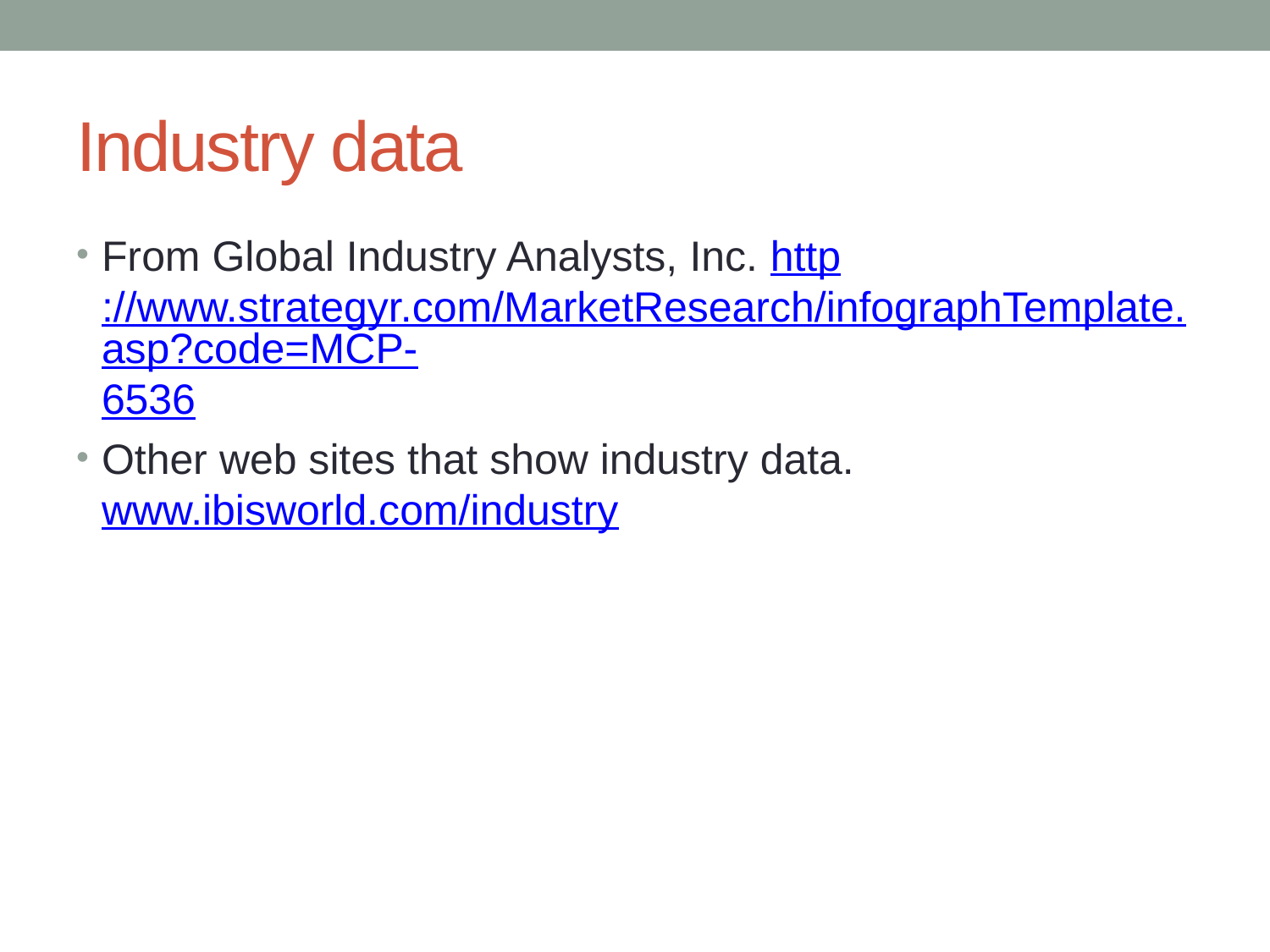

# Industry data
From Global Industry Analysts, Inc. http://www.strategyr.com/MarketResearch/infographTemplate.asp?code=MCP-6536
Other web sites that show industry data.  www.ibisworld.com/industry